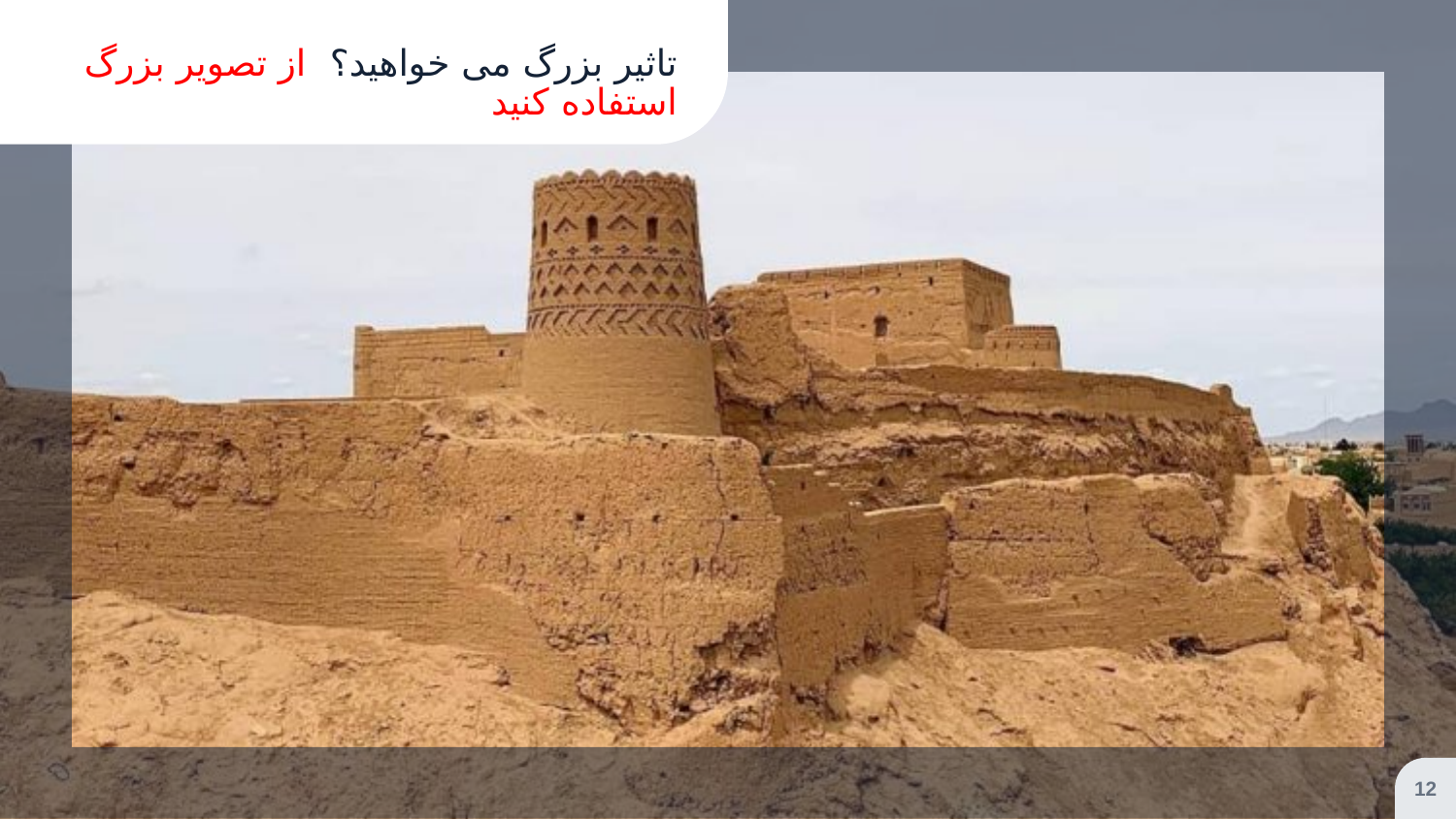

تاثیر بزرگ می خواهید؟  از تصویر بزرگ استفاده کنید
12